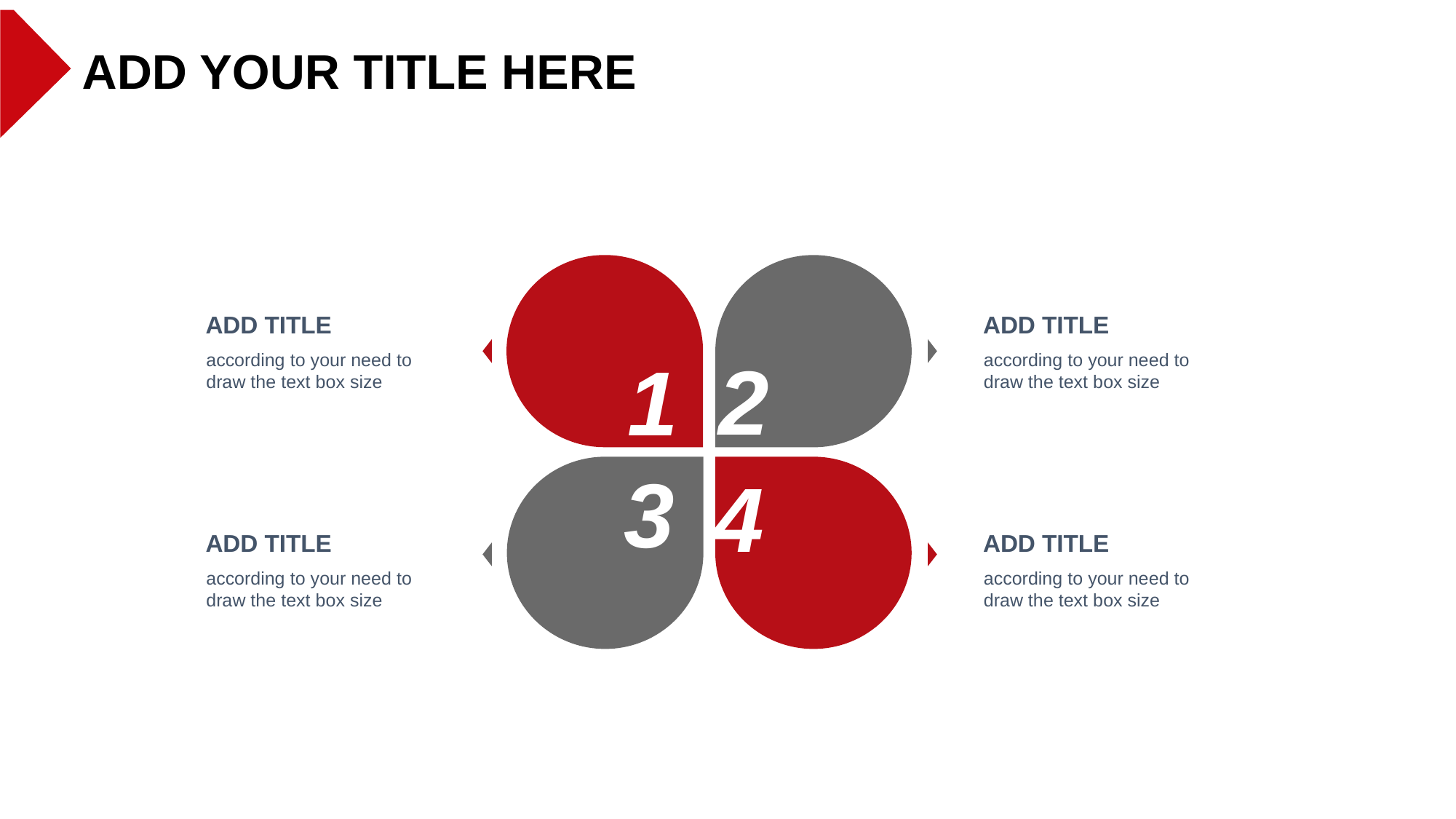

ADD YOUR TITLE HERE

2
1

3

4

ADD TITLE
ADD TITLE
according to your need to draw the text box size
according to your need to draw the text box size
ADD TITLE
ADD TITLE
according to your need to draw the text box size
according to your need to draw the text box size